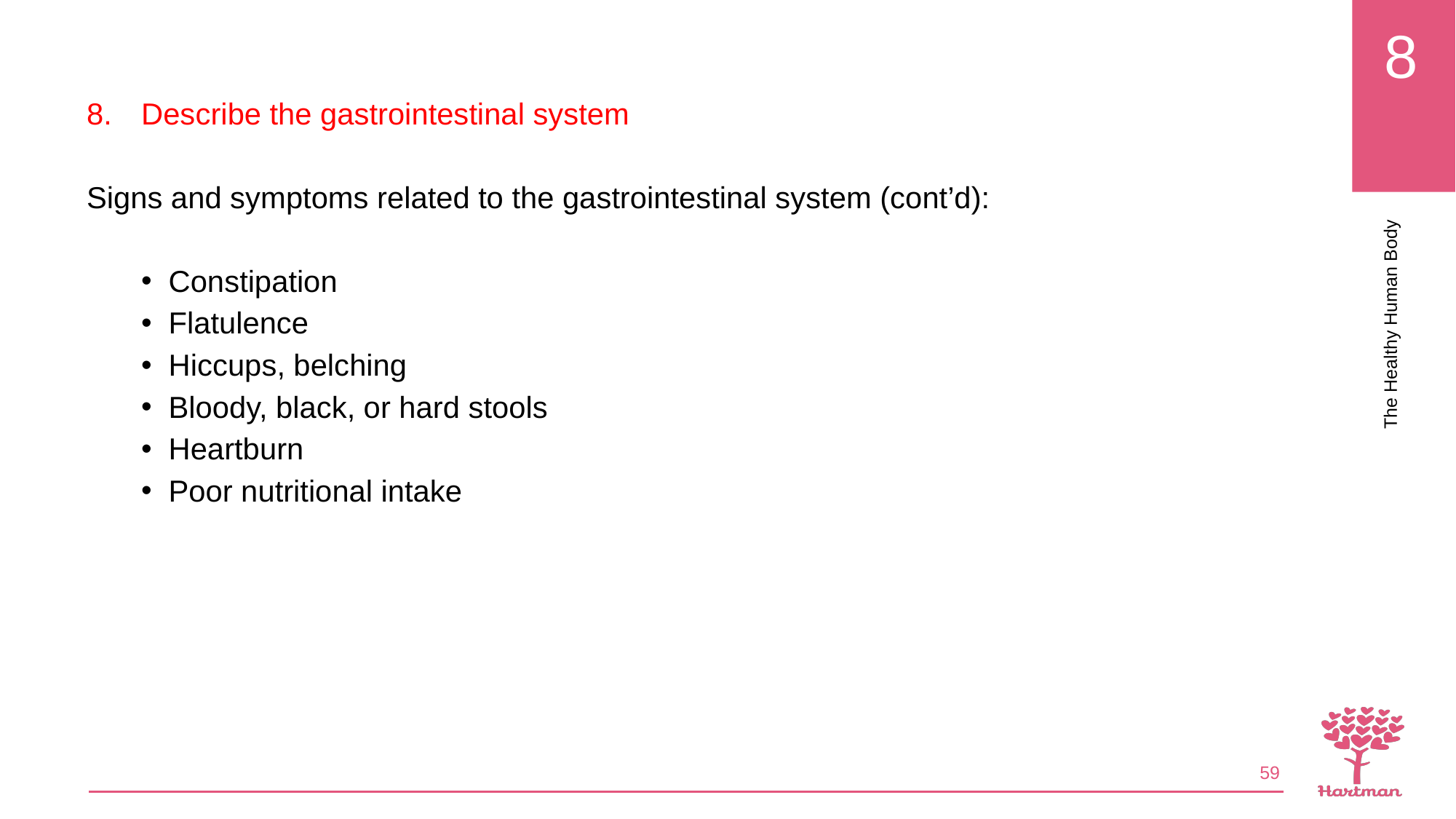

Describe the gastrointestinal system

Signs and symptoms related to the gastrointestinal system (cont’d):

Constipation
Flatulence
Hiccups, belching
Bloody, black, or hard stools
Heartburn
Poor nutritional intake
59